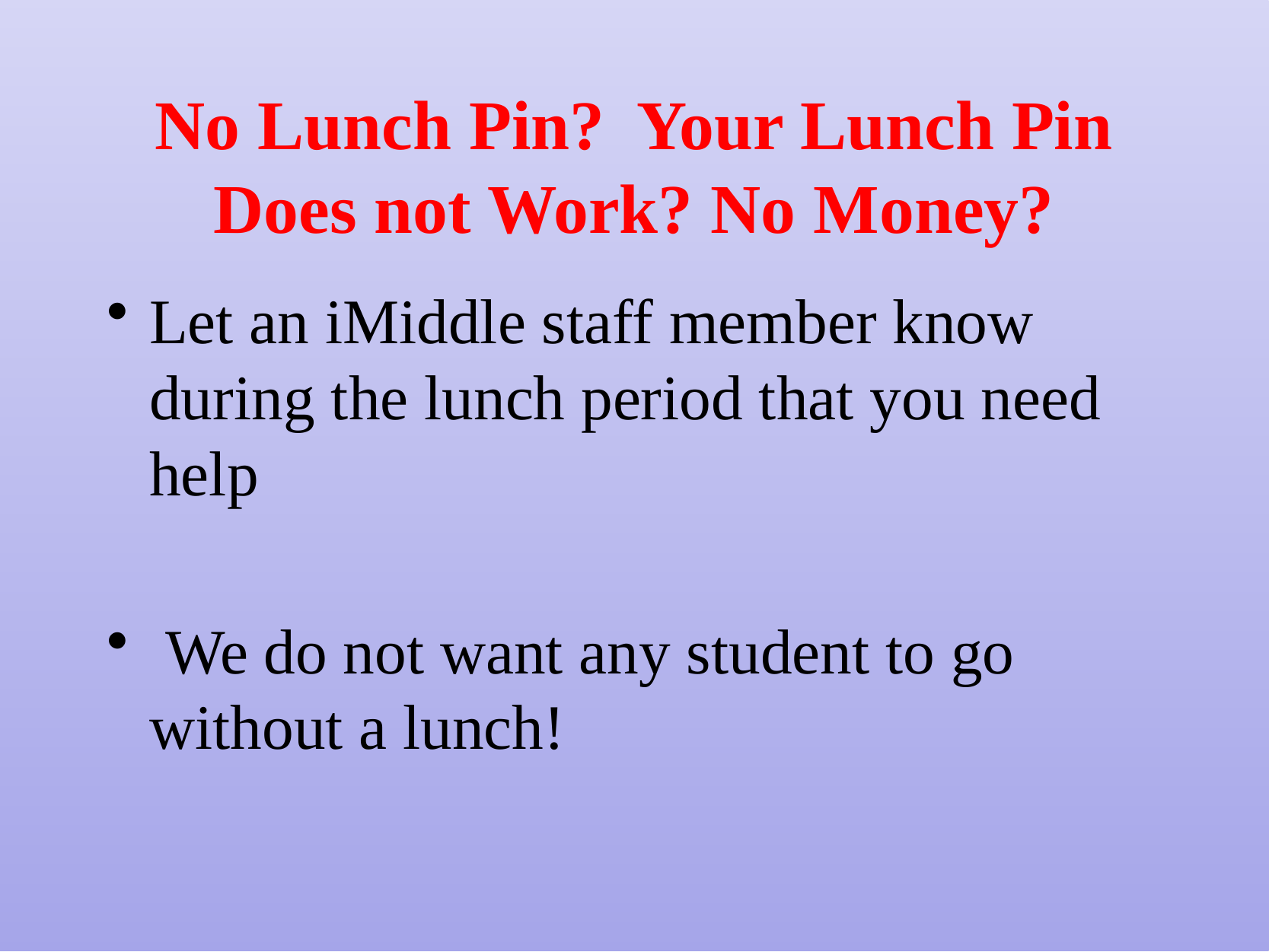

# No Lunch Pin?  Your Lunch Pin Does not Work? No Money?
Let an iMiddle staff member know during the lunch period that you need help

 We do not want any student to go without a lunch!